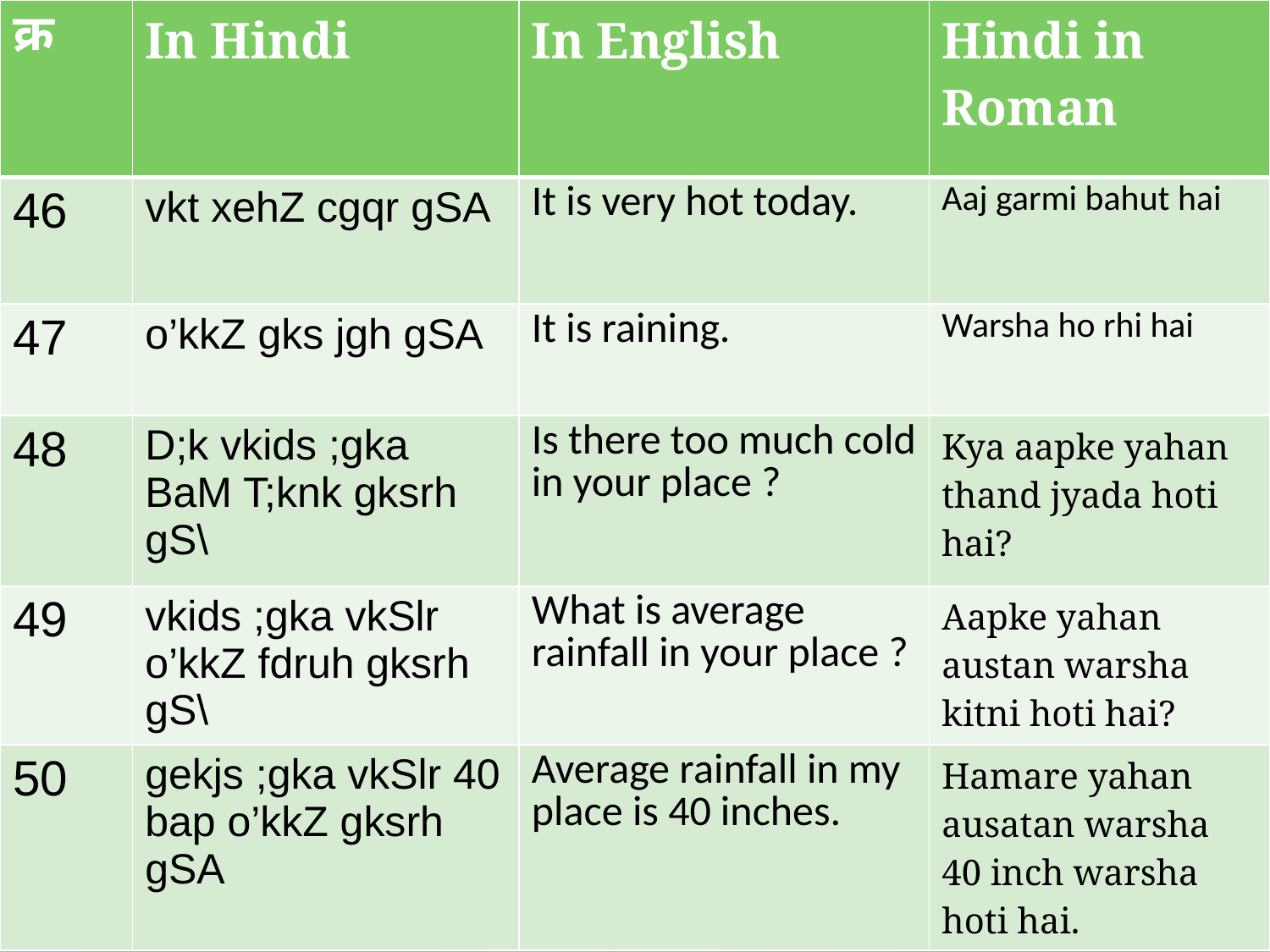

| क्र | In Hindi | In English | Hindi in Roman |
| --- | --- | --- | --- |
| 46 | vkt xehZ cgqr gSA | It is very hot today. | Aaj garmi bahut hai |
| 47 | o’kkZ gks jgh gSA | It is raining. | Warsha ho rhi hai |
| 48 | D;k vkids ;gka BaM T;knk gksrh gS\ | Is there too much cold in your place ? | Kya aapke yahan thand jyada hoti hai? |
| 49 | vkids ;gka vkSlr o’kkZ fdruh gksrh gS\ | What is average rainfall in your place ? | Aapke yahan austan warsha kitni hoti hai? |
| 50 | gekjs ;gka vkSlr 40 bap o’kkZ gksrh gSA | Average rainfall in my place is 40 inches. | Hamare yahan ausatan warsha 40 inch warsha hoti hai. |
#